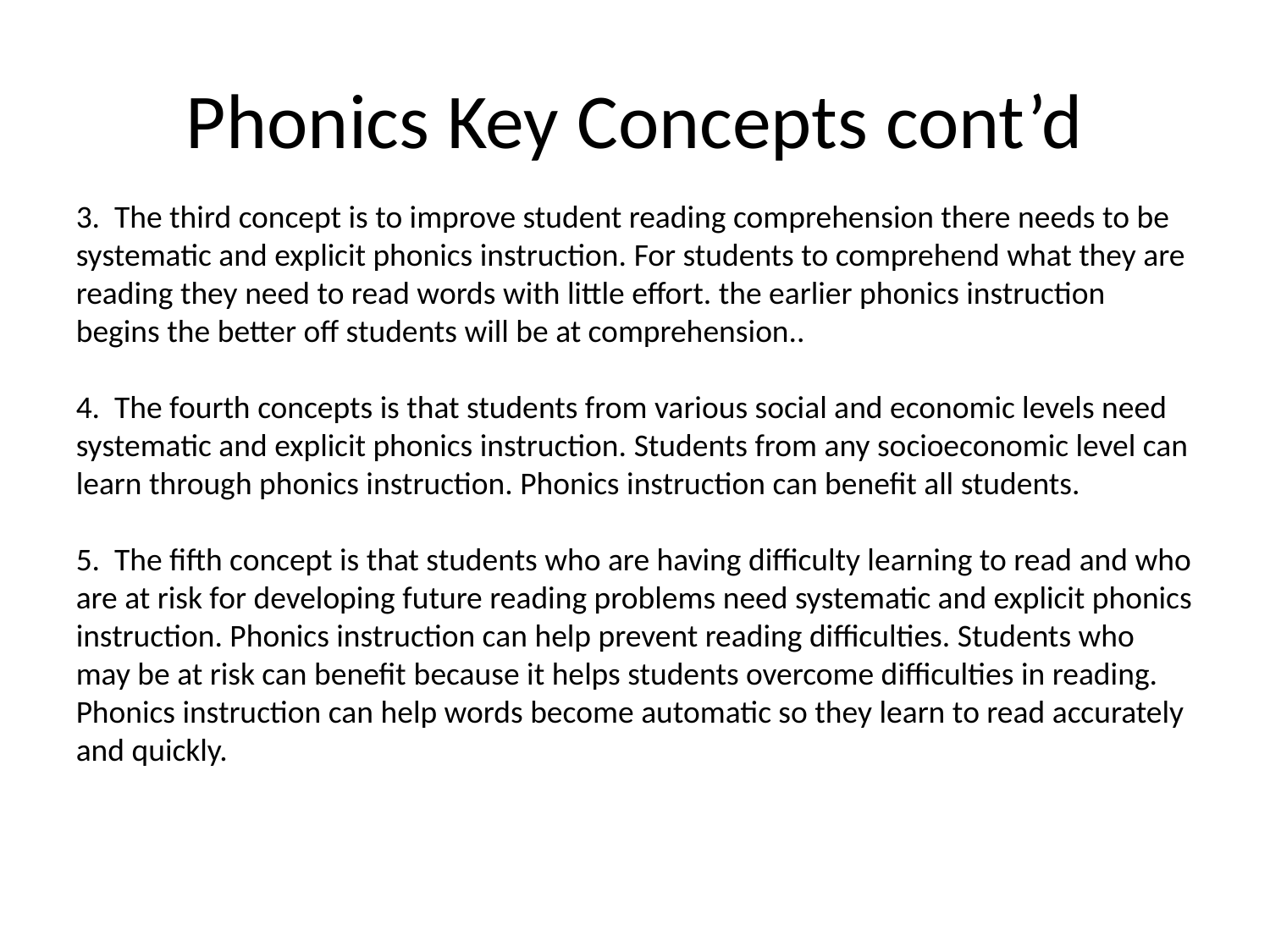

# Phonics Key Concepts cont’d
3.  The third concept is to improve student reading comprehension there needs to be systematic and explicit phonics instruction. For students to comprehend what they are reading they need to read words with little effort. the earlier phonics instruction begins the better off students will be at comprehension..
4.  The fourth concepts is that students from various social and economic levels need systematic and explicit phonics instruction. Students from any socioeconomic level can learn through phonics instruction. Phonics instruction can benefit all students.

5.  The fifth concept is that students who are having difficulty learning to read and who are at risk for developing future reading problems need systematic and explicit phonics instruction. Phonics instruction can help prevent reading difficulties. Students who may be at risk can benefit because it helps students overcome difficulties in reading. Phonics instruction can help words become automatic so they learn to read accurately and quickly.